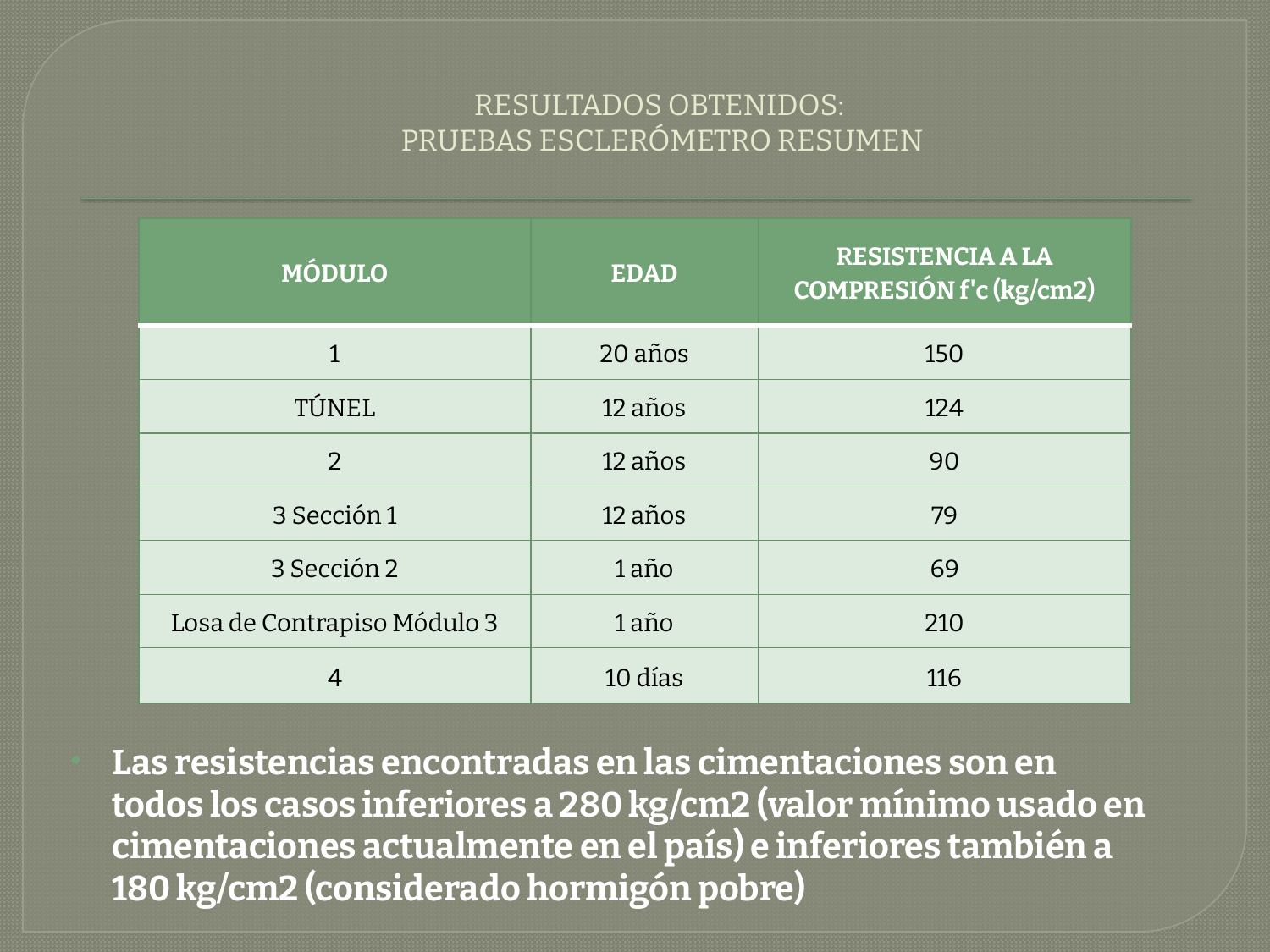

# RESULTADOS OBTENIDOS: PRUEBAS ESCLERÓMETRO RESUMEN
| MÓDULO | EDAD | RESISTENCIA A LA COMPRESIÓN f'c (kg/cm2) |
| --- | --- | --- |
| 1 | 20 años | 150 |
| TÚNEL | 12 años | 124 |
| 2 | 12 años | 90 |
| 3 Sección 1 | 12 años | 79 |
| 3 Sección 2 | 1 año | 69 |
| Losa de Contrapiso Módulo 3 | 1 año | 210 |
| 4 | 10 días | 116 |

Las resistencias encontradas en las cimentaciones son en todos los casos inferiores a 280 kg/cm2 (valor mínimo usado en cimentaciones actualmente en el país) e inferiores también a 180 kg/cm2 (considerado hormigón pobre)